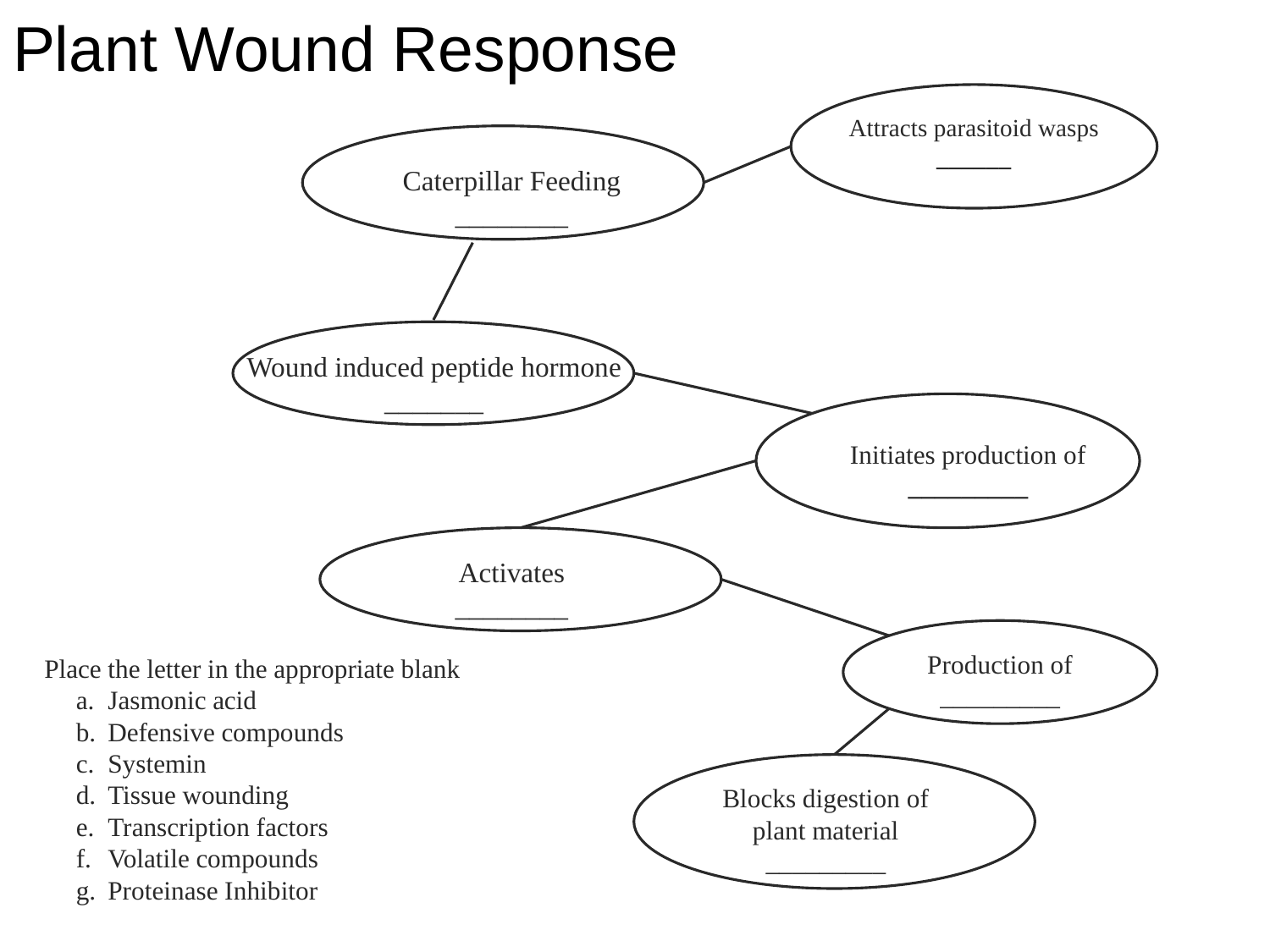

Plant Wound Response

Attracts parasitoid wasps
______

Caterpillar Feeding
________

Wound induced peptide hormone
_______

Initiates production of
_________

Activates
________

Production of
_________
	Place the letter in the appropriate blank
Jasmonic acid
Defensive compounds
Systemin
Tissue wounding
Transcription factors
Volatile compounds
Proteinase Inhibitor

Blocks digestion of plant material
_________